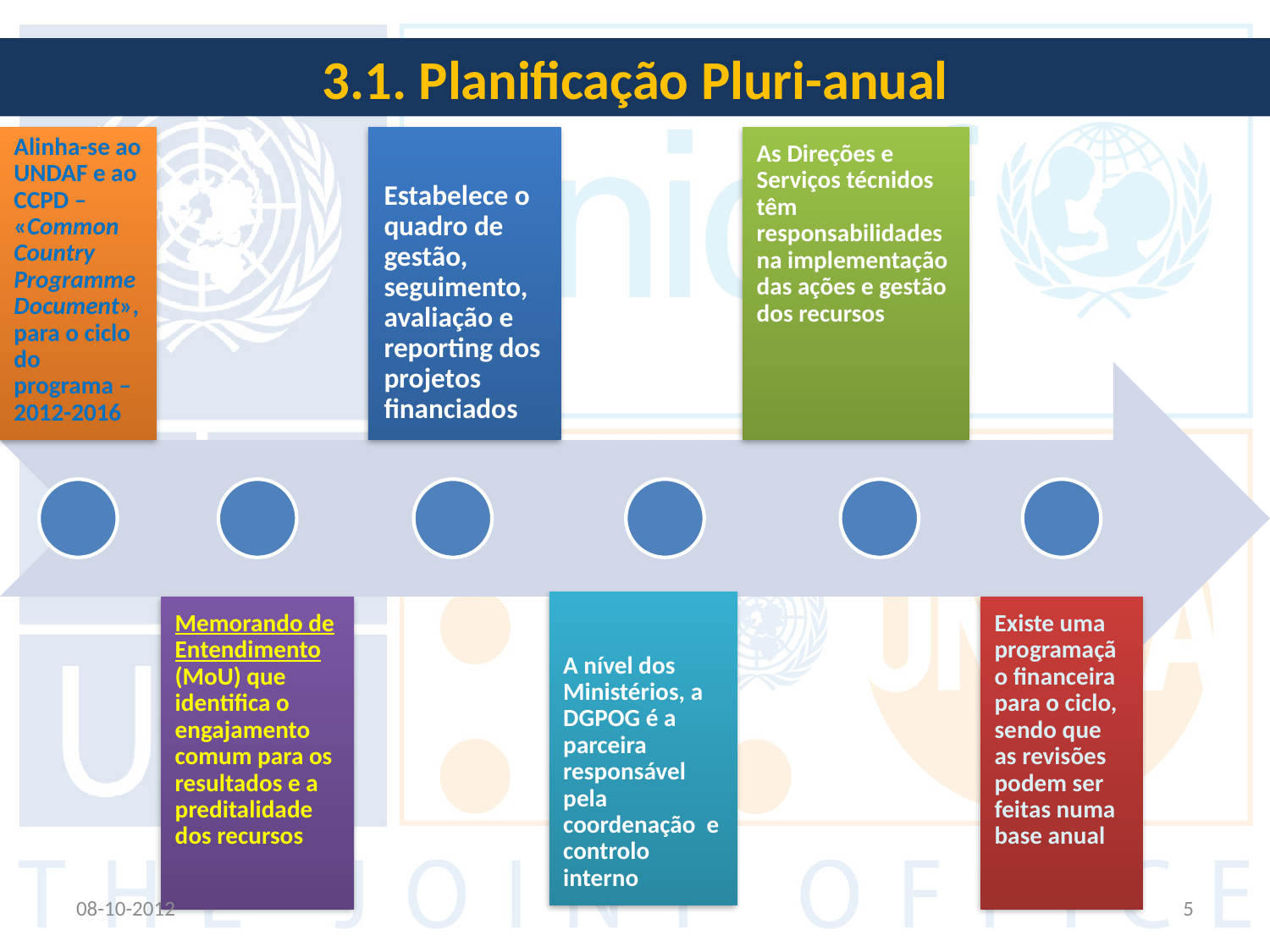

# 3.1. Planificação Pluri-anual
Alinha-se ao UNDAF e ao CCPD – «Common Country Programme Document», para o ciclo do programa – 2012-2016
Memorando de Entendimento (MoU) que identifica o engajamento comum para os resultados e a preditalidade dos recursos
A nível dos Ministérios, a DGPOG é a parceira responsável pela coordenação  e controlo interno
As Direções e Serviços técnidos têm responsabilidades na implementação das ações e gestão dos recursos
Estabelece o quadro de gestão, seguimento, avaliação e reporting dos projetos financiados
Existe uma programação financeira para o ciclo, sendo que as revisões podem ser feitas numa base anual
08-10-2012
5